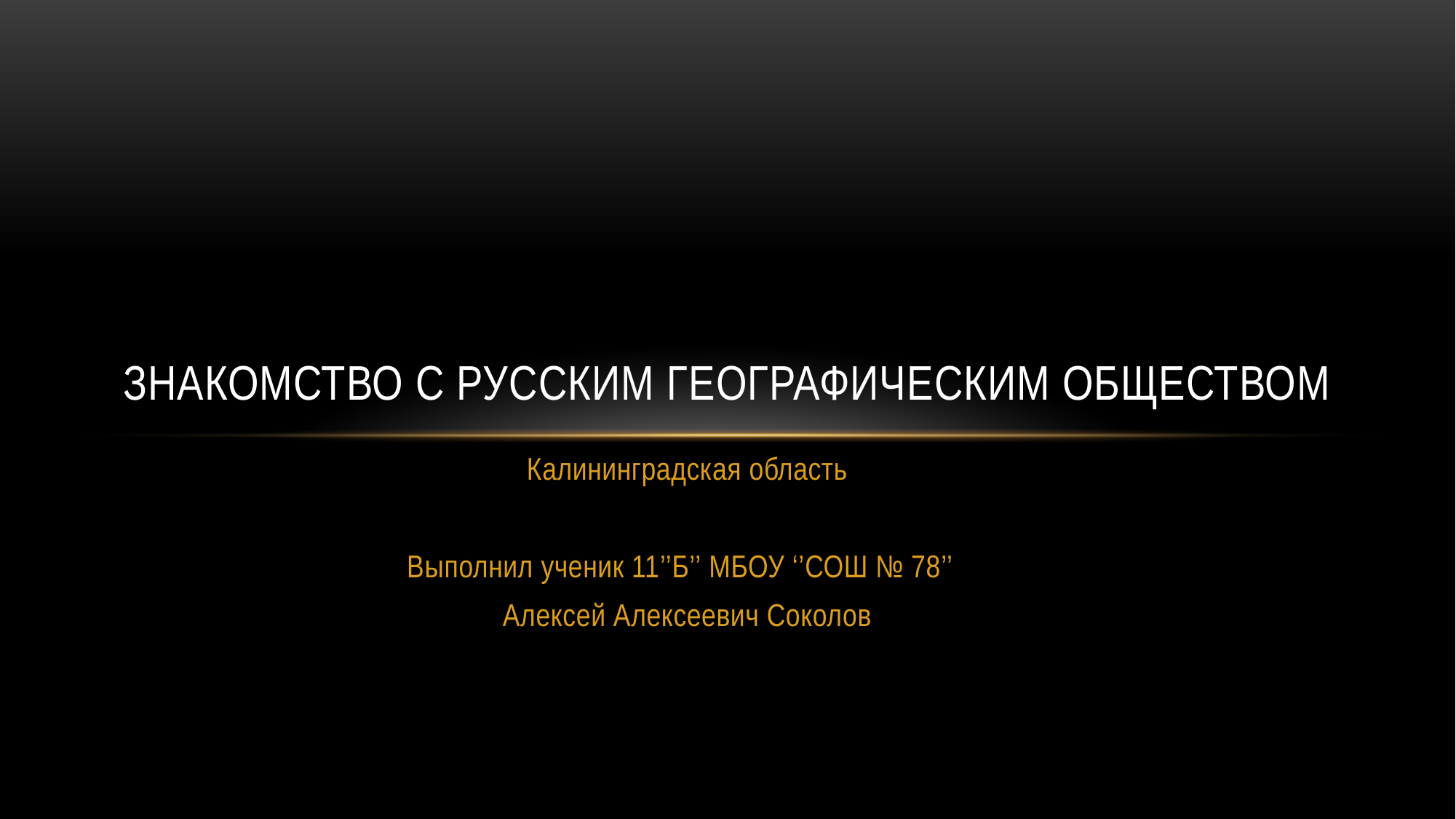

# Знакомство с русским географическим обществом
Калининградская область

Выполнил ученик 11’’Б’’ МБОУ ‘’СОШ № 78’’
Алексей Алексеевич Соколов